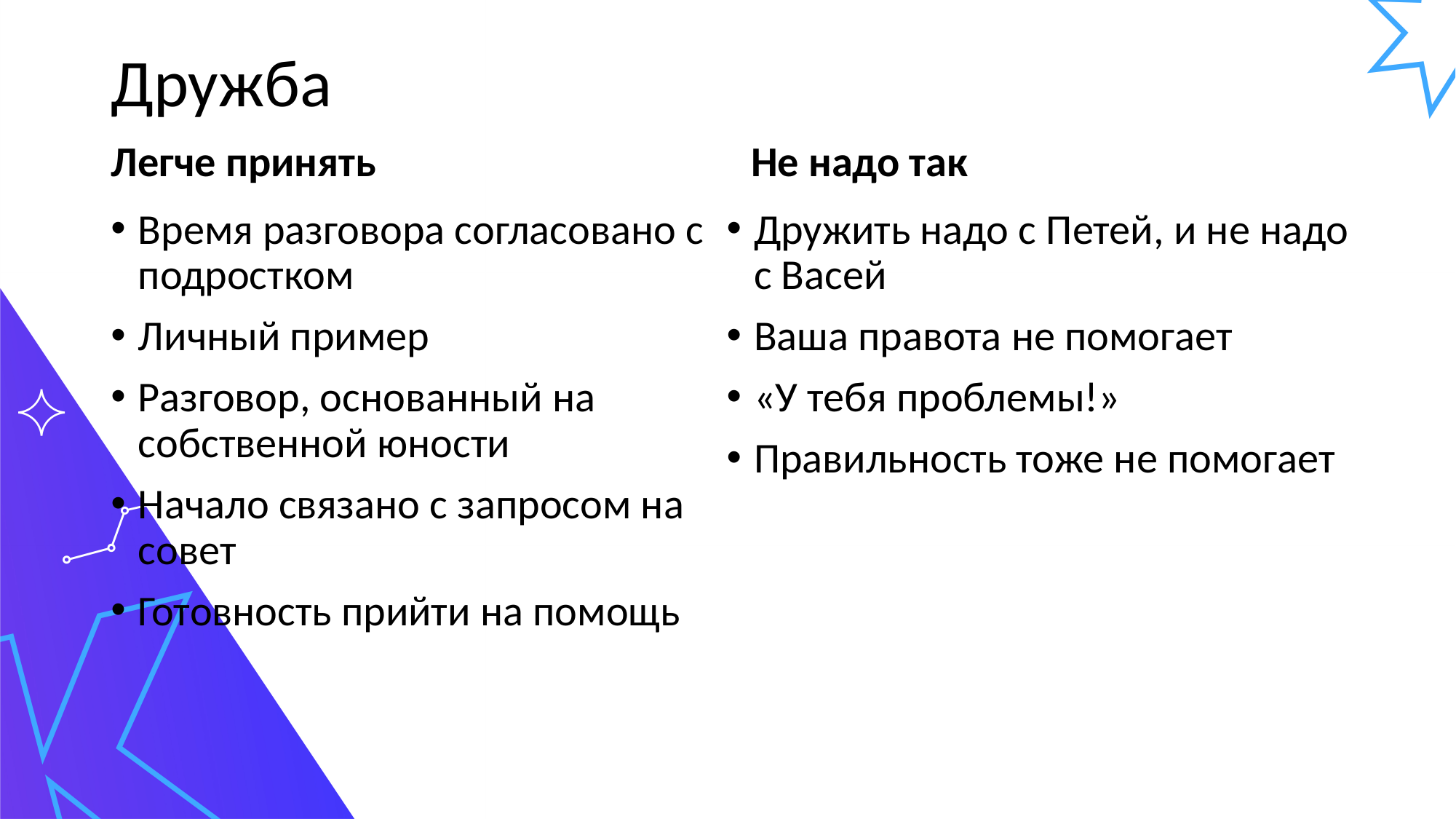

Дружба
Не надо так
Легче принять
Время разговора согласовано с подростком
Личный пример
Разговор, основанный на собственной юности
Начало связано с запросом на совет
Готовность прийти на помощь
Дружить надо с Петей, и не надо с Васей
Ваша правота не помогает
«У тебя проблемы!»
Правильность тоже не помогает